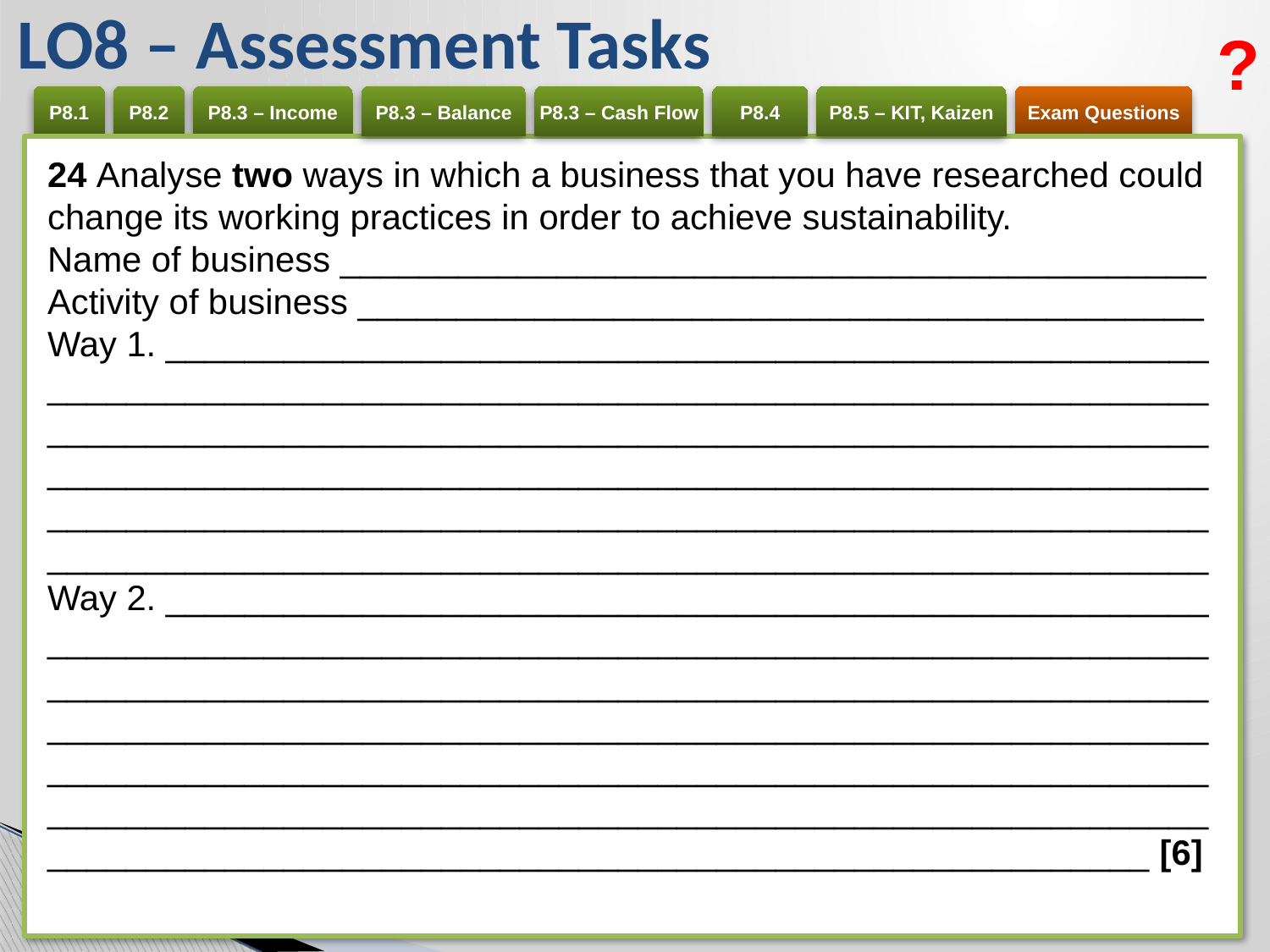

LO8 – Assessment Tasks
?
24 Analyse two ways in which a business that you have researched could change its working practices in order to achieve sustainability.
Name of business ____________________________________________
Activity of business ___________________________________________
Way 1. _____________________________________________________
_______________________________________________________________________________________________________________________________________________________________________________________________________________________________________________________________________________________________________
Way 2. _____________________________________________________
_______________________________________________________________________________________________________________________________________________________________________________________________________________________________________________________________________________________________________
________________________________________________________ [6]